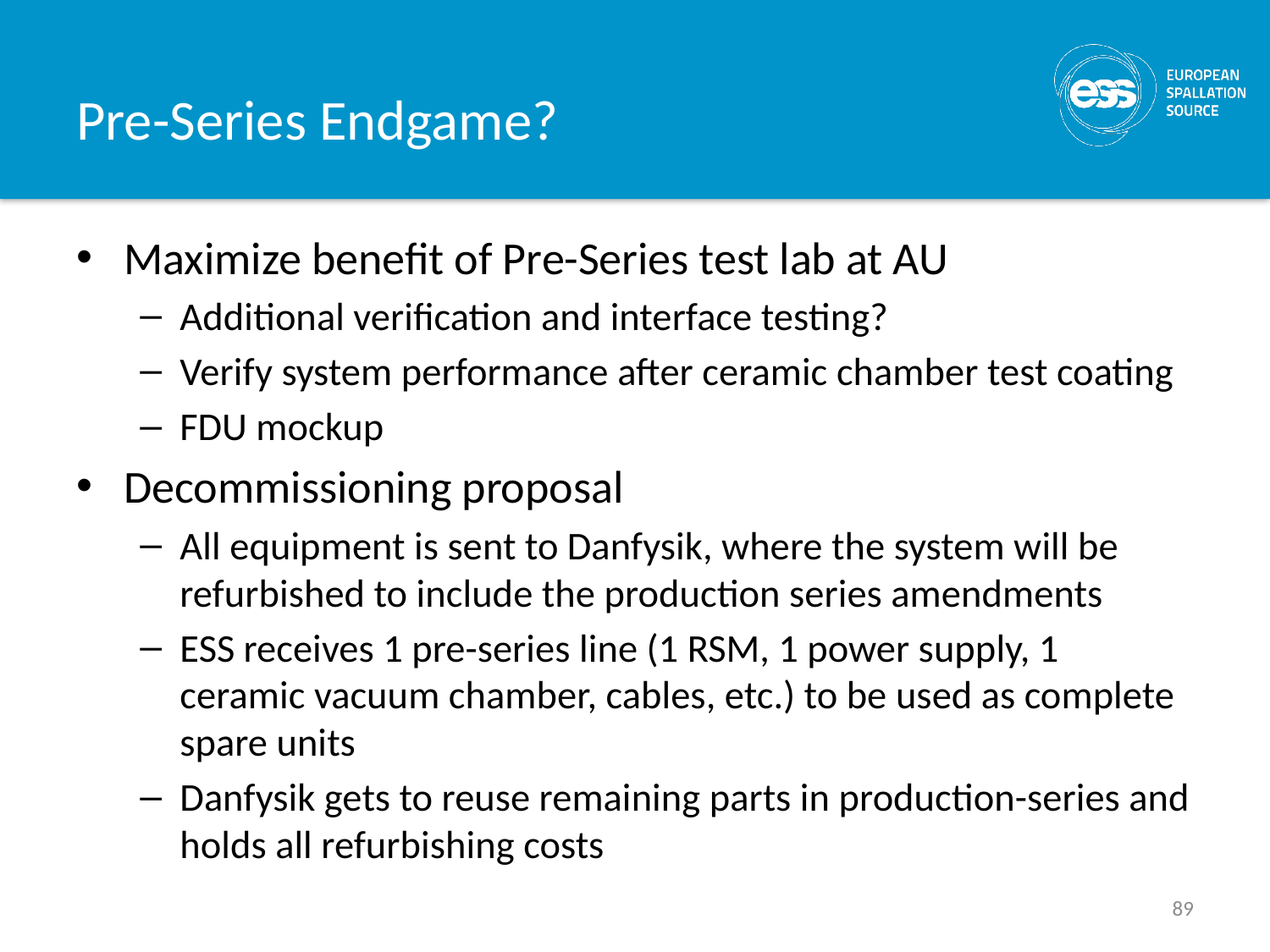

# Pre-Series Endgame?
Maximize benefit of Pre-Series test lab at AU
Additional verification and interface testing?
Verify system performance after ceramic chamber test coating
FDU mockup
Decommissioning proposal
All equipment is sent to Danfysik, where the system will be refurbished to include the production series amendments
ESS receives 1 pre-series line (1 RSM, 1 power supply, 1 ceramic vacuum chamber, cables, etc.) to be used as complete spare units
Danfysik gets to reuse remaining parts in production-series and holds all refurbishing costs
89